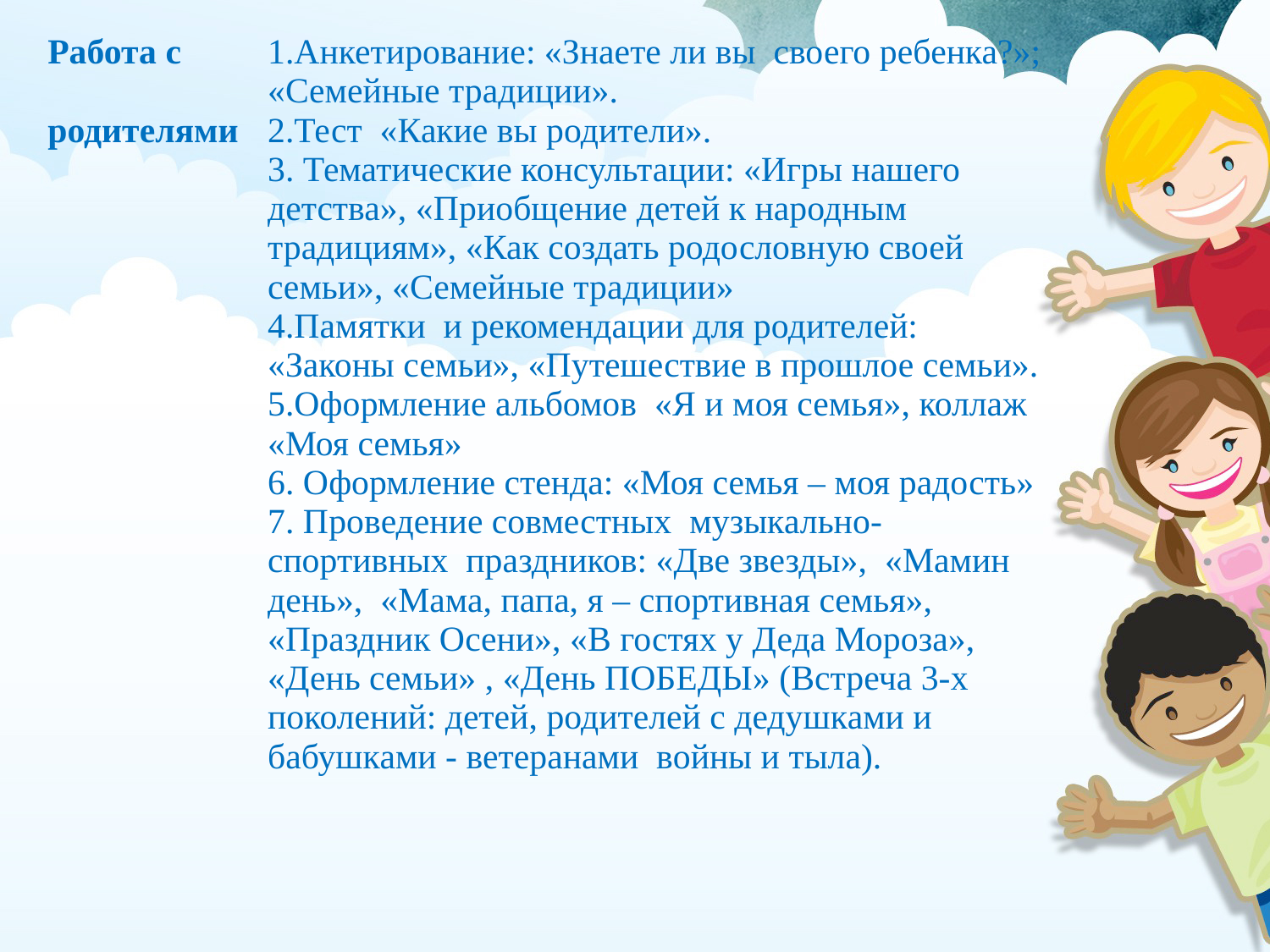

| Работа с родителями | 1.Анкетирование: «Знаете ли вы своего ребенка?»; «Семейные традиции». 2.Тест «Какие вы родители». 3. Тематические консультации: «Игры нашего детства», «Приобщение детей к народным традициям», «Как создать родословную своей семьи», «Семейные традиции» 4.Памятки и рекомендации для родителей: «Законы семьи», «Путешествие в прошлое семьи». 5.Оформление альбомов «Я и моя семья», коллаж «Моя семья» 6. Оформление стенда: «Моя семья – моя радость» 7. Проведение совместных музыкально-спортивных праздников: «Две звезды», «Мамин день», «Мама, папа, я – спортивная семья», «Праздник Осени», «В гостях у Деда Мороза», «День семьи» , «День ПОБЕДЫ» (Встреча 3-х поколений: детей, родителей с дедушками и бабушками - ветеранами войны и тыла). |
| --- | --- |